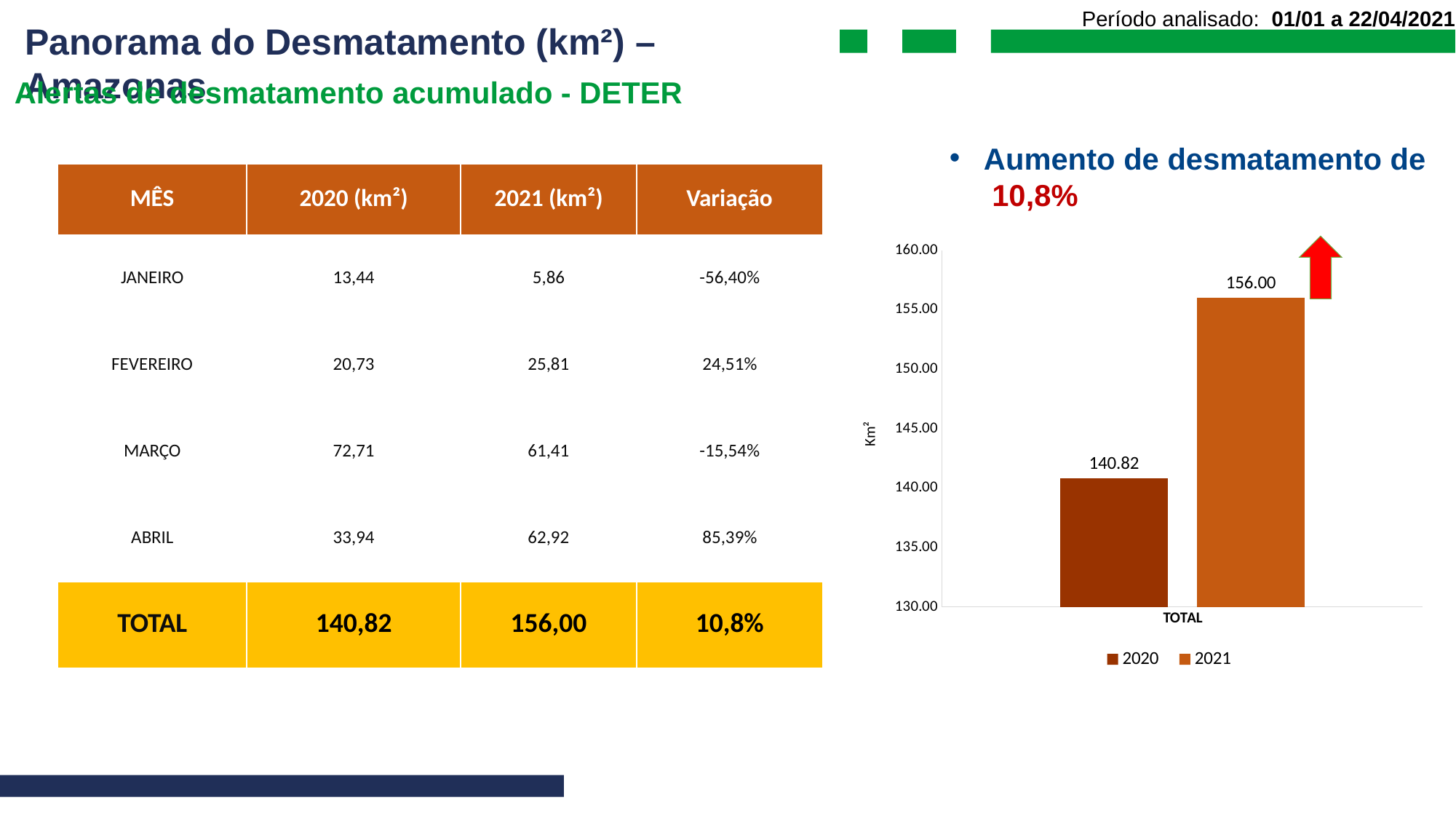

Período analisado:  01/01 a 22/04/2021
Panorama do Desmatamento (km²) – Amazonas
Alertas de desmatamento acumulado - DETER
Aumento de desmatamento de  10,8%
| MÊS | 2020 (km²) | 2021 (km²) | Variação |
| --- | --- | --- | --- |
| JANEIRO | 13,44 | 5,86 | -56,40% |
| FEVEREIRO | 20,73 | 25,81 | 24,51% |
| MARÇO | 72,71 | 61,41 | -15,54% |
| ABRIL | 33,94 | 62,92 | 85,39% |
| TOTAL | 140,82 | 156,00 | 10,8% |

### Chart

| Category |  |  |
|---|---|---|
| TOTAL | 140.82 | 156.0 |